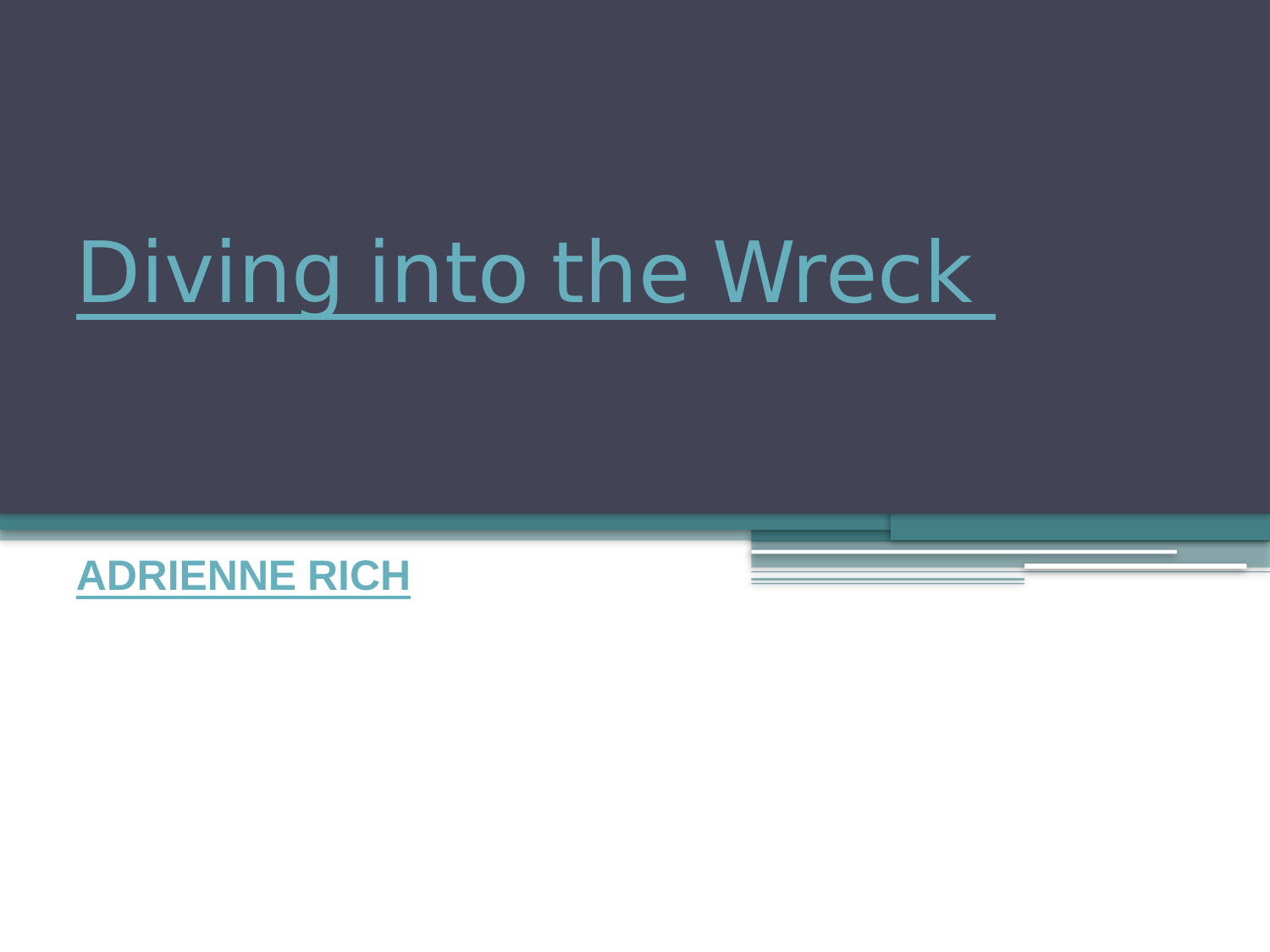

# Diving into the Wreck
ADRIENNE RICH